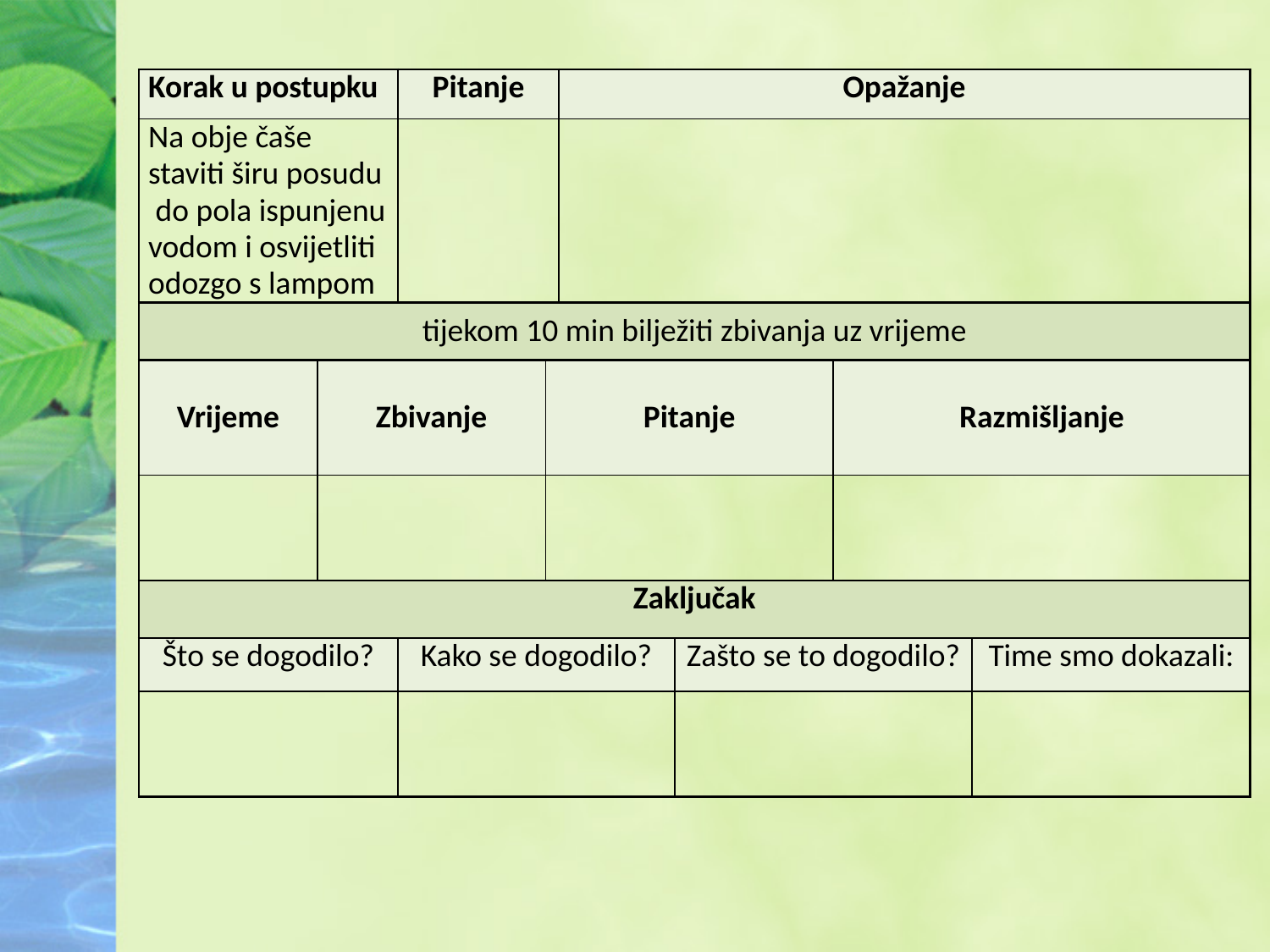

| Korak u postupku |  | Pitanje |  | Opažanje |  |  |  |
| --- | --- | --- | --- | --- | --- | --- | --- |
| Na obje čaše staviti širu posudu do pola ispunjenu vodom i osvijetliti odozgo s lampom |  |  |  |  |  |  |  |
| tijekom 10 min bilježiti zbivanja uz vrijeme |  |  |  |  |  |  |  |
| Vrijeme | Zbivanje |  | Pitanje |  |  | Razmišljanje |  |
|  |  |  |  |  |  |  |  |
| Zaključak |  |  |  |  |  |  |  |
| Što se dogodilo? |  | Kako se dogodilo? |  |  | Zašto se to dogodilo? |  | Time smo dokazali: |
|  |  |  |  |  |  |  |  |